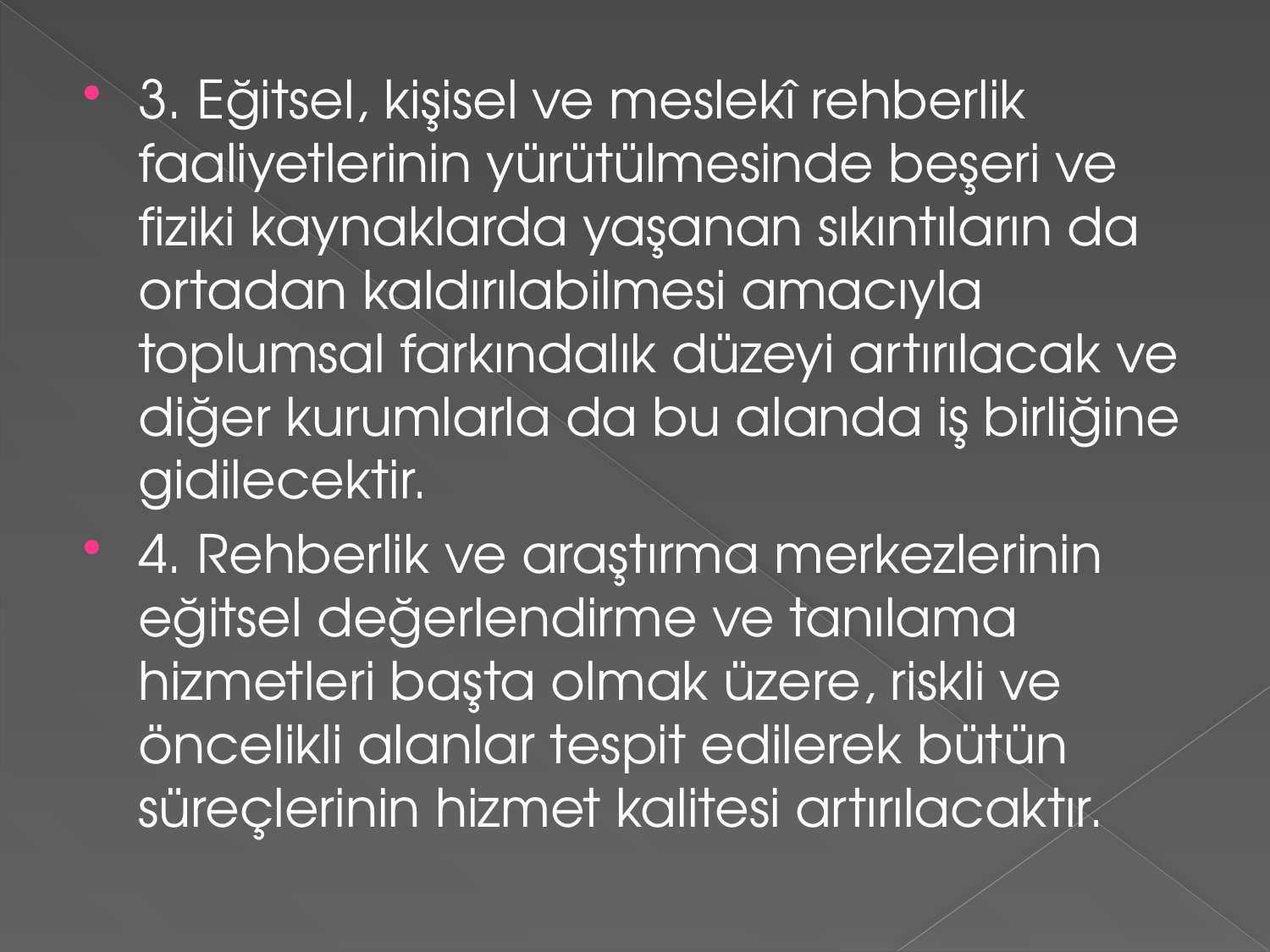

3. Eğitsel, kişisel ve meslekî rehberlik faaliyetlerinin yürütülmesinde beşeri ve fiziki kaynaklarda yaşanan sıkıntıların da ortadan kaldırılabilmesi amacıyla toplumsal farkındalık düzeyi artırılacak ve diğer kurumlarla da bu alanda iş birliğine gidilecektir.
4. Rehberlik ve araştırma merkezlerinin eğitsel değerlendirme ve tanılama hizmetleri başta olmak üzere, riskli ve öncelikli alanlar tespit edilerek bütün süreçlerinin hizmet kalitesi artırılacaktır.